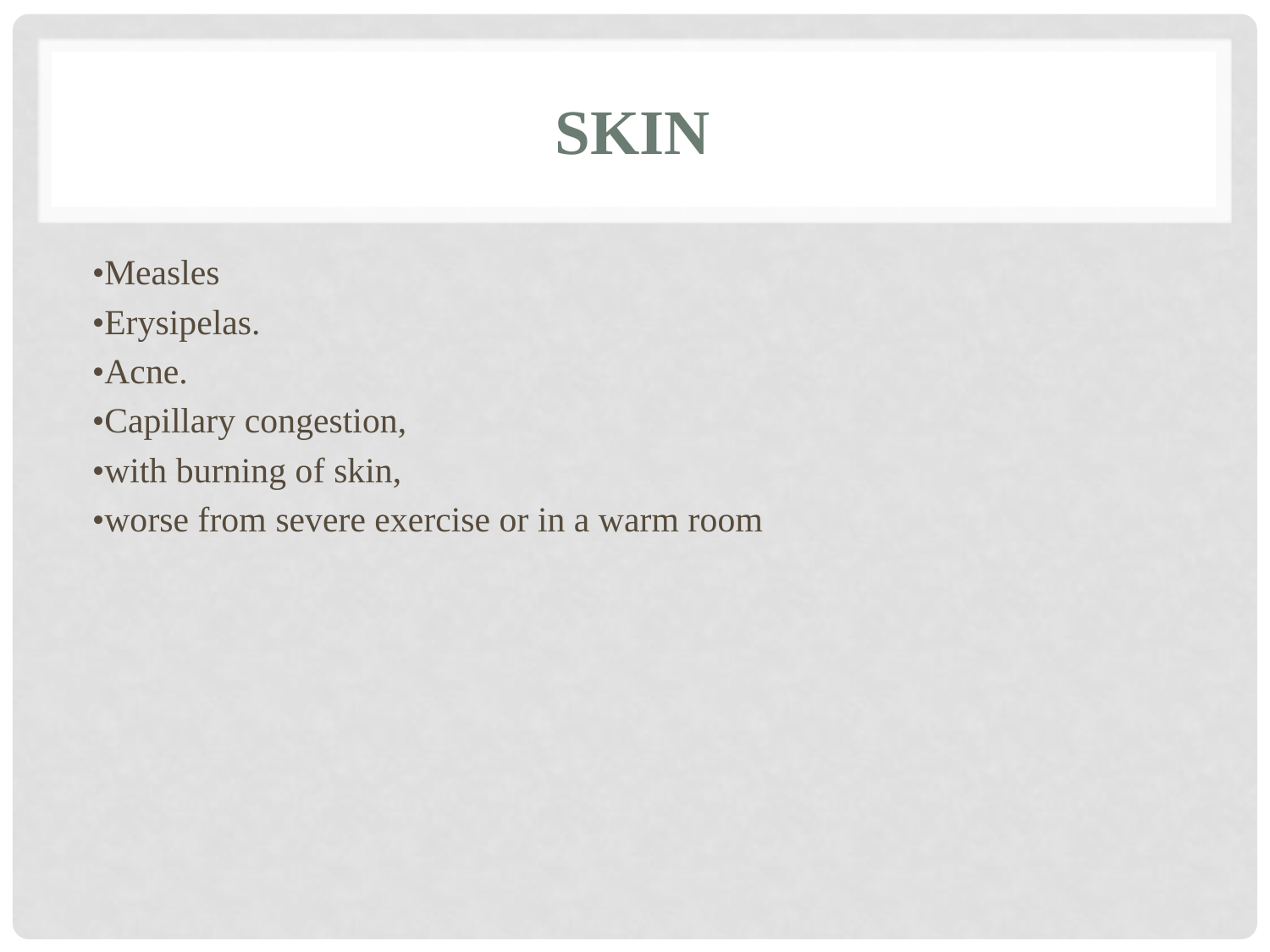

# Skin
•Measles
•Erysipelas.
•Acne.
•Capillary congestion,
•with burning of skin,
•worse from severe exercise or in a warm room